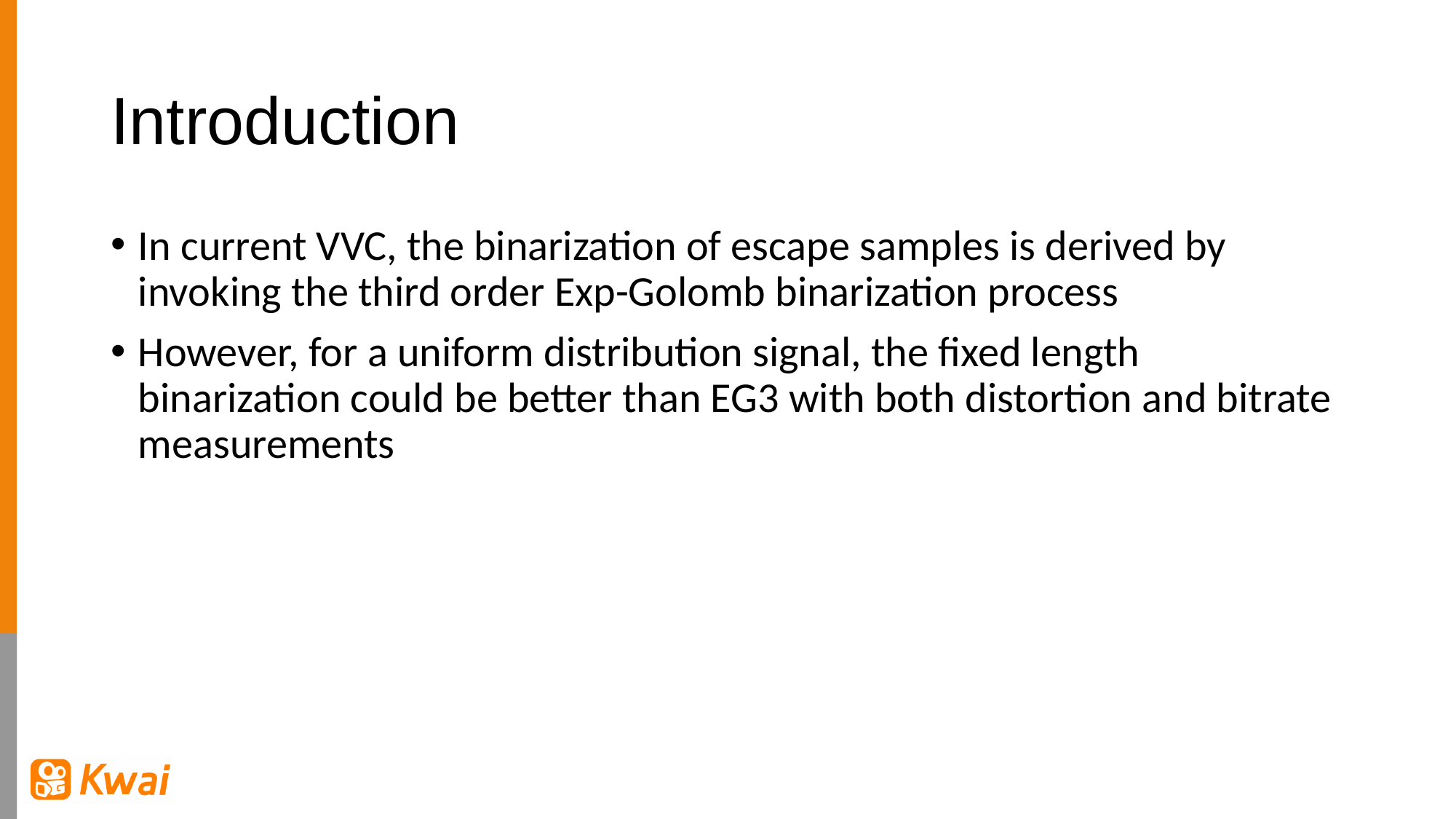

# Introduction
In current VVC, the binarization of escape samples is derived by invoking the third order Exp-Golomb binarization process
However, for a uniform distribution signal, the fixed length binarization could be better than EG3 with both distortion and bitrate measurements